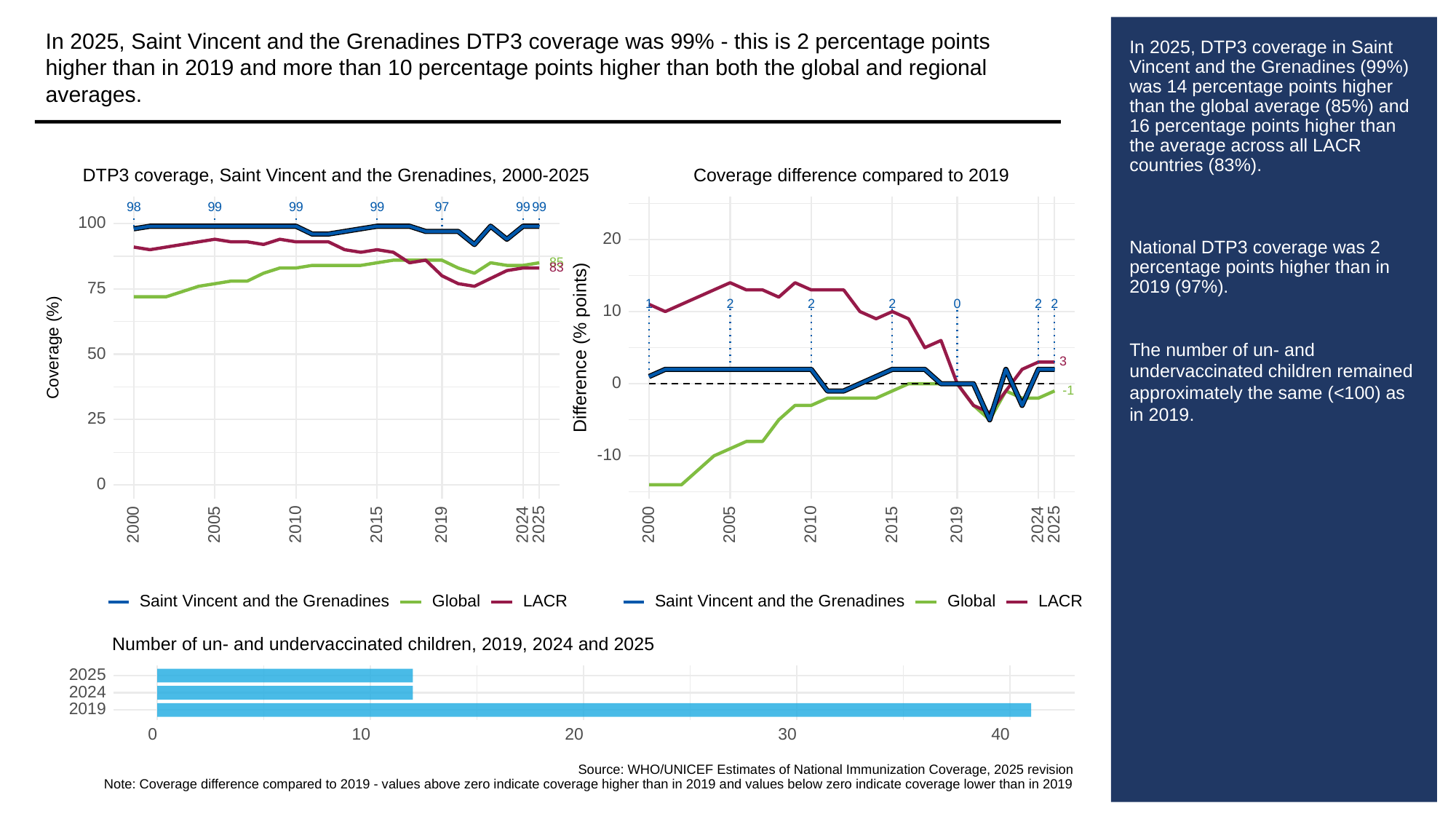

In 2025, Saint Vincent and the Grenadines DTP3 coverage was 99% - this is 2 percentage points higher than in 2019 and more than 10 percentage points higher than both the global and regional averages.
# In 2025, DTP3 coverage in Saint Vincent and the Grenadines (99%) was 14 percentage points higher than the global average (85%) and 16 percentage points higher than the average across all LACR countries (83%).

National DTP3 coverage was 2 percentage points higher than in 2019 (97%).

The number of un- and undervaccinated children remained approximately the same (<100) as in 2019.

DTP3 coverage, Saint Vincent and the Grenadines, 2000-2025
Coverage difference compared to 2019

98
99
99
99
97
99
99

100

20

85

83

75

0
1
2
2
2
2
2
10

Difference (% points)
Coverage (%)

50

3

0

-1

25

-10

0

2000
2005
2010
2015
2019
2024
2025
2000
2005
2010
2015
2019
2024
2025
Saint Vincent and the Grenadines
Global
LACR
Saint Vincent and the Grenadines
Global
LACR

Number of un- and undervaccinated children, 2019, 2024 and 2025

2025

2024

2019

30
0
10
20
40
Source: WHO/UNICEF Estimates of National Immunization Coverage, 2025 revision
Note: Coverage difference compared to 2019 - values above zero indicate coverage higher than in 2019 and values below zero indicate coverage lower than in 2019